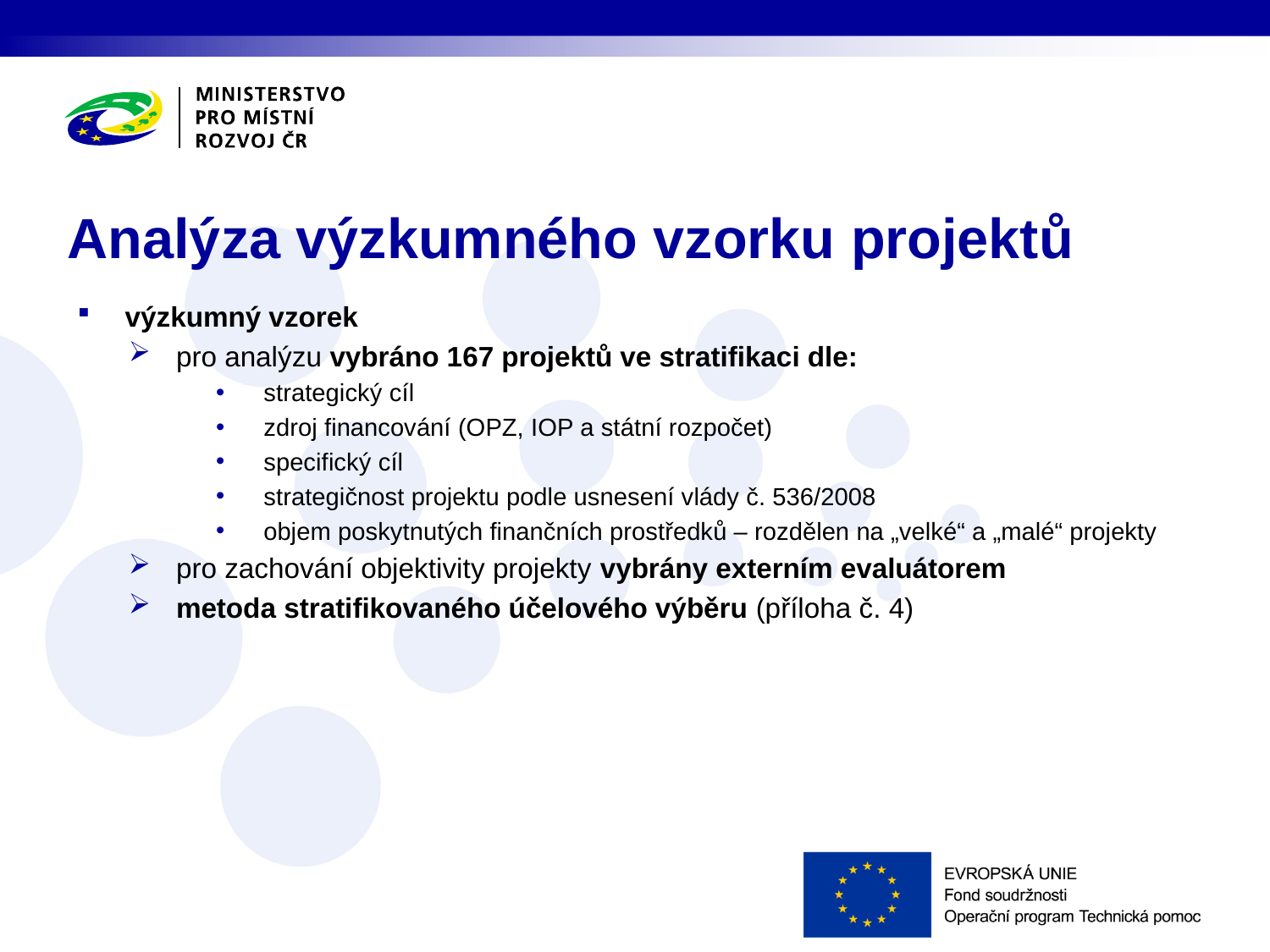

# Analýza výzkumného vzorku projektů
výzkumný vzorek
pro analýzu vybráno 167 projektů ve stratifikaci dle:
strategický cíl
zdroj financování (OPZ, IOP a státní rozpočet)
specifický cíl
strategičnost projektu podle usnesení vlády č. 536/2008
objem poskytnutých finančních prostředků – rozdělen na „velké“ a „malé“ projekty
pro zachování objektivity projekty vybrány externím evaluátorem
metoda stratifikovaného účelového výběru (příloha č. 4)